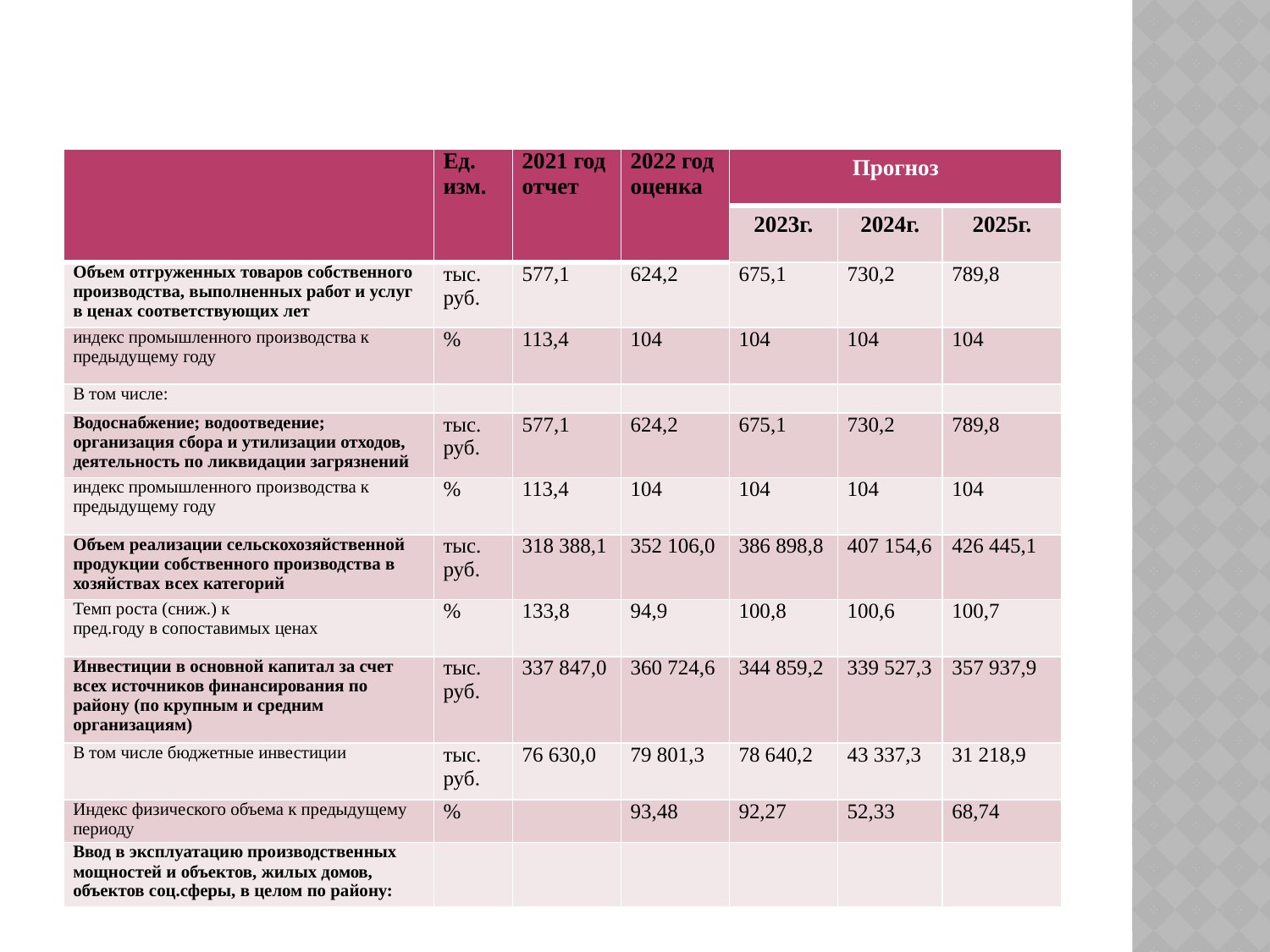

# Показатели социально – экономического развития Льговского района Курской области на 2023 год и на плановый период  2024-2025 годов
|  | Ед. изм. | 2021 год отчет | 2022 год оценка | Прогноз |  |  |
| --- | --- | --- | --- | --- | --- | --- |
|  |  |  |  | 2023г. | 2024г. | 2025г. |
| Объем отгруженных товаров собственного производства, выполненных работ и услуг в ценах соответствующих лет | тыс. руб. | 577,1 | 624,2 | 675,1 | 730,2 | 789,8 |
| индекс промышленного производства к предыдущему году | % | 113,4 | 104 | 104 | 104 | 104 |
| В том числе: |  |  |  |  |  |  |
| Водоснабжение; водоотведение; организация сбора и утилизации отходов, деятельность по ликвидации загрязнений | тыс. руб. | 577,1 | 624,2 | 675,1 | 730,2 | 789,8 |
| индекс промышленного производства к предыдущему году | % | 113,4 | 104 | 104 | 104 | 104 |
| Объем реализации сельскохозяйственной продукции собственного производства в хозяйствах всех категорий | тыс. руб. | 318 388,1 | 352 106,0 | 386 898,8 | 407 154,6 | 426 445,1 |
| Темп роста (сниж.) к пред.году в сопоставимых ценах | % | 133,8 | 94,9 | 100,8 | 100,6 | 100,7 |
| Инвестиции в основной капитал за счет всех источников финансирования по району (по крупным и средним организациям) | тыс. руб. | 337 847,0 | 360 724,6 | 344 859,2 | 339 527,3 | 357 937,9 |
| В том числе бюджетные инвестиции | тыс. руб. | 76 630,0 | 79 801,3 | 78 640,2 | 43 337,3 | 31 218,9 |
| Индекс физического объема к предыдущему периоду | % |  | 93,48 | 92,27 | 52,33 | 68,74 |
| Ввод в эксплуатацию производственных мощностей и объектов, жилых домов, объектов соц.сферы, в целом по району: |  |  |  |  |  |  |